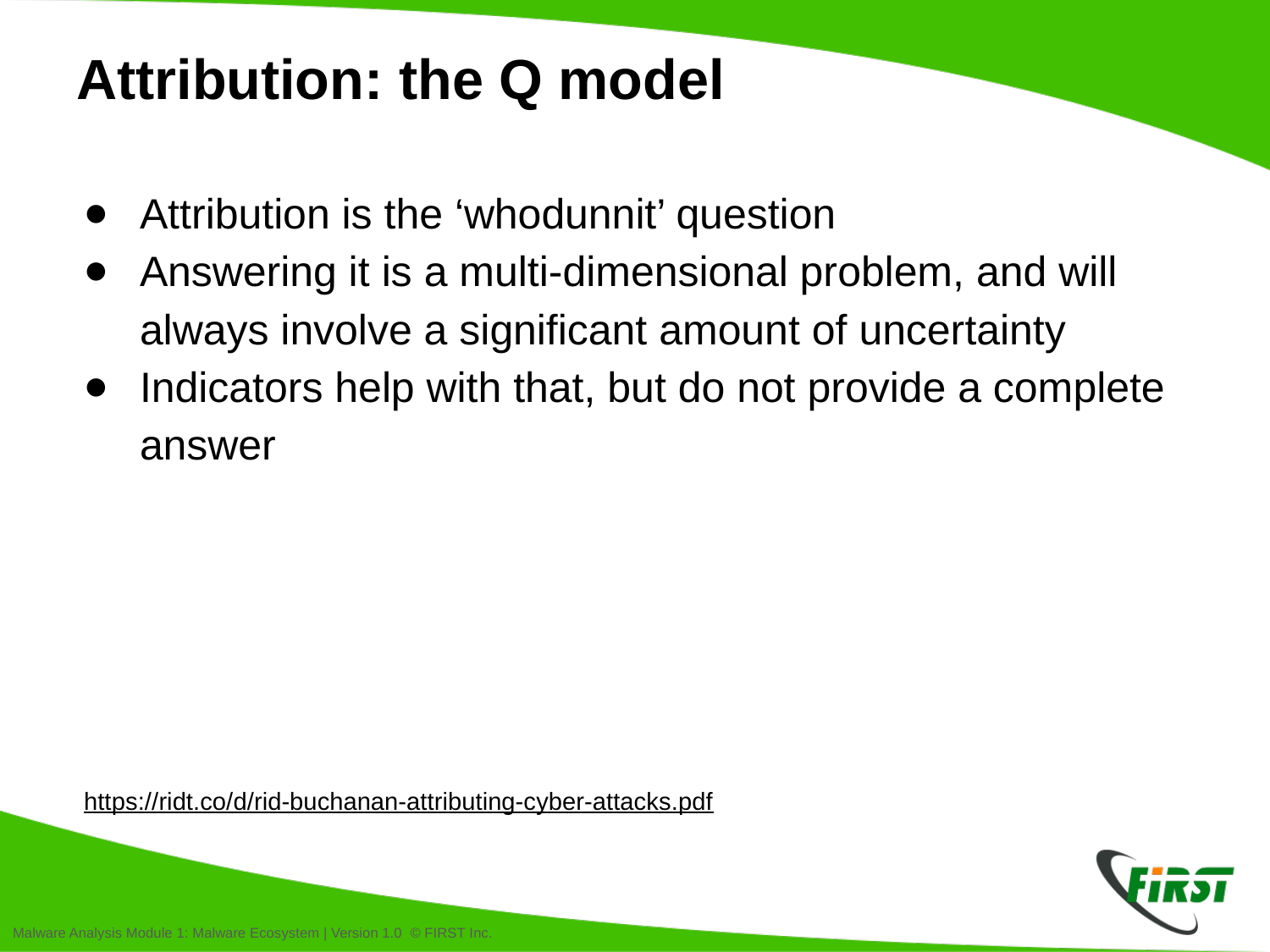

# Attribution: the Q model
Attribution is the ‘whodunnit’ question
Answering it is a multi-dimensional problem, and will always involve a significant amount of uncertainty
Indicators help with that, but do not provide a complete answer

https://ridt.co/d/rid-buchanan-attributing-cyber-attacks.pdf